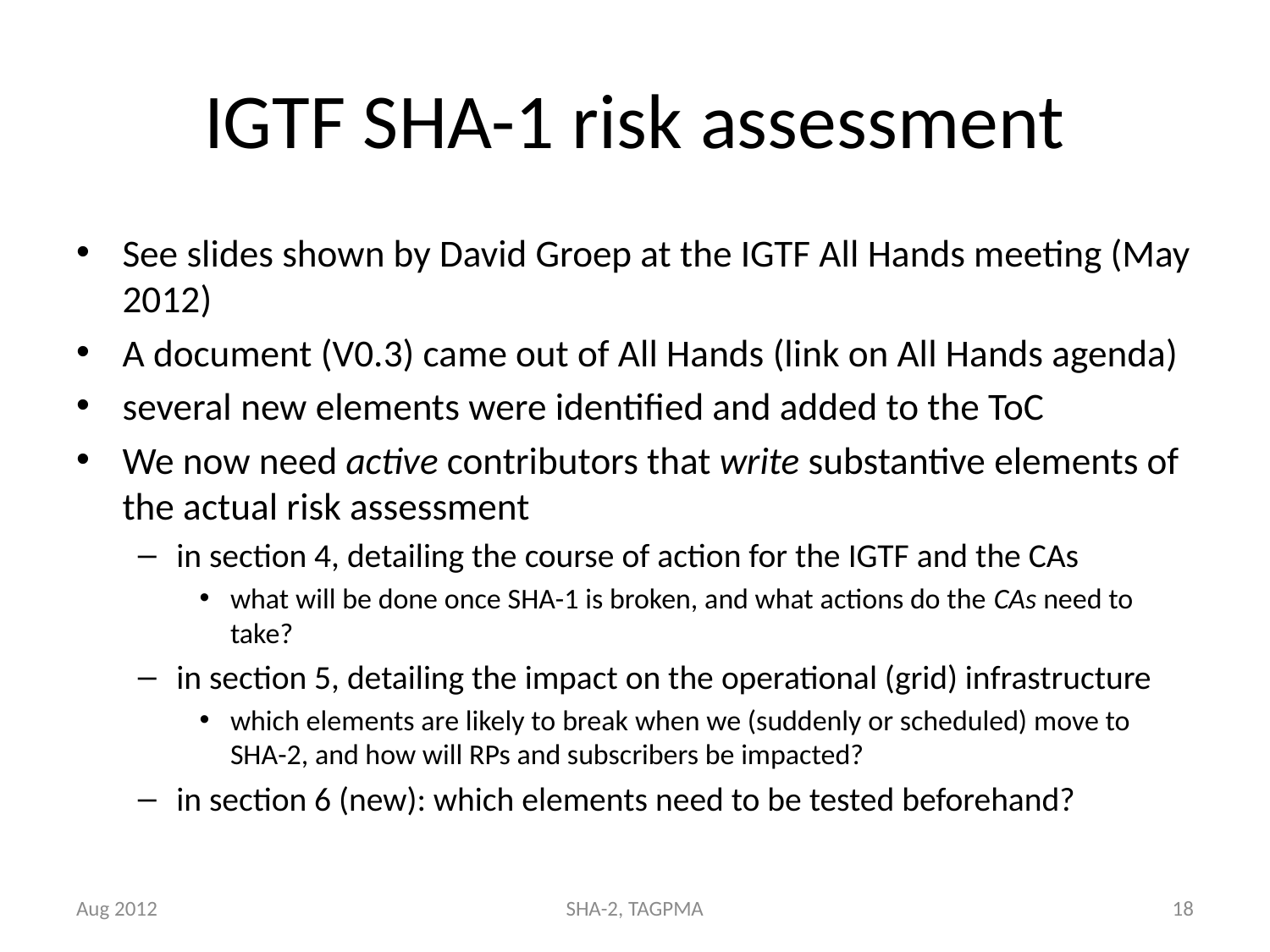

# IGTF SHA-1 risk assessment
See slides shown by David Groep at the IGTF All Hands meeting (May 2012)
A document (V0.3) came out of All Hands (link on All Hands agenda)
several new elements were identified and added to the ToC
We now need active contributors that write substantive elements of the actual risk assessment
in section 4, detailing the course of action for the IGTF and the CAs
what will be done once SHA-1 is broken, and what actions do the CAs need to take?
in section 5, detailing the impact on the operational (grid) infrastructure
which elements are likely to break when we (suddenly or scheduled) move to SHA-2, and how will RPs and subscribers be impacted?
in section 6 (new): which elements need to be tested beforehand?
Aug 2012
SHA-2, TAGPMA
18